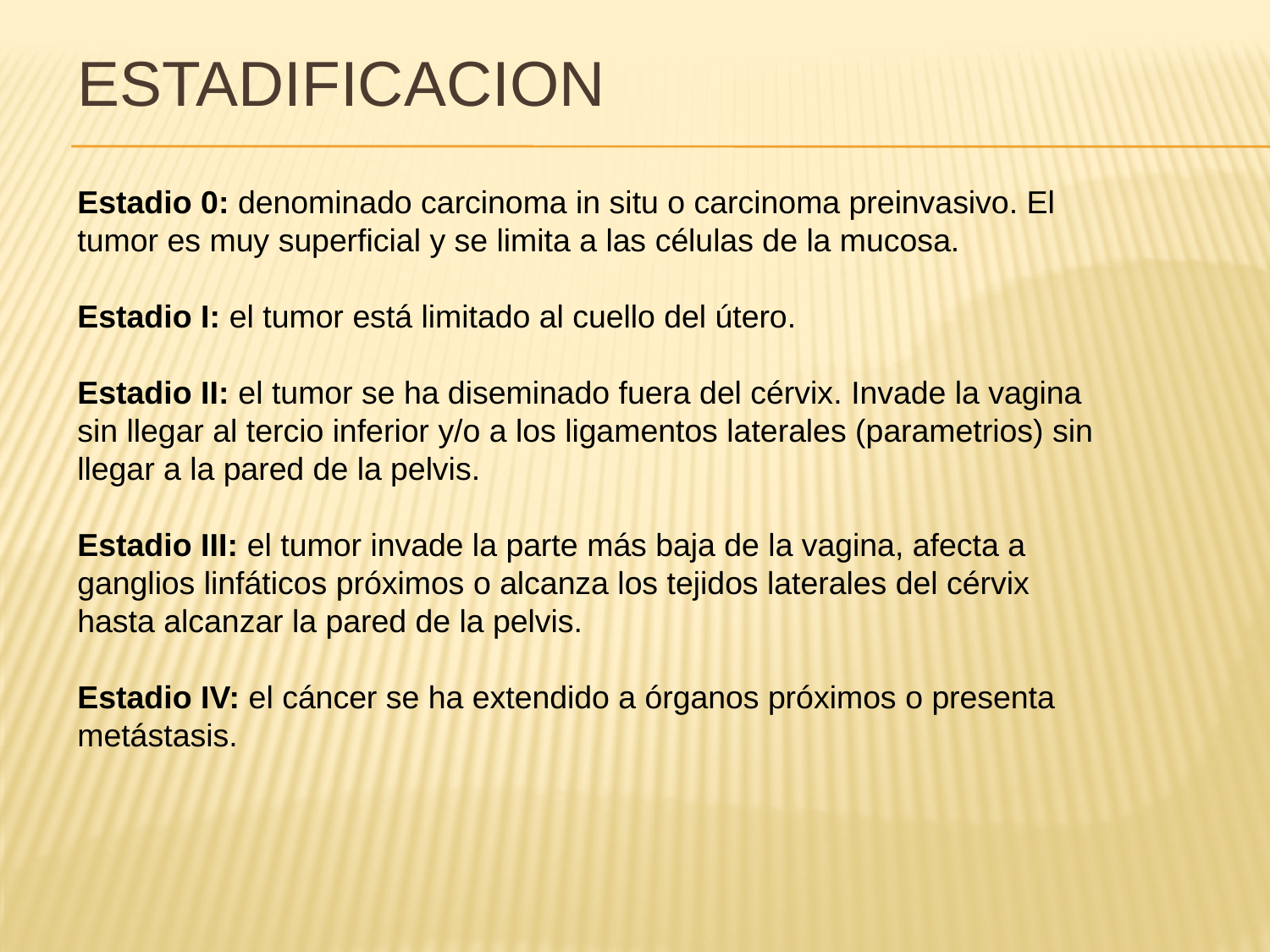

# ESTADIFICACION
Estadio 0: denominado carcinoma in situ o carcinoma preinvasivo. El tumor es muy superficial y se limita a las células de la mucosa.
 
Estadio I: el tumor está limitado al cuello del útero.
 
Estadio II: el tumor se ha diseminado fuera del cérvix. Invade la vagina sin llegar al tercio inferior y/o a los ligamentos laterales (parametrios) sin llegar a la pared de la pelvis.
 
Estadio III: el tumor invade la parte más baja de la vagina, afecta a ganglios linfáticos próximos o alcanza los tejidos laterales del cérvix hasta alcanzar la pared de la pelvis.
 
Estadio IV: el cáncer se ha extendido a órganos próximos o presenta metástasis.